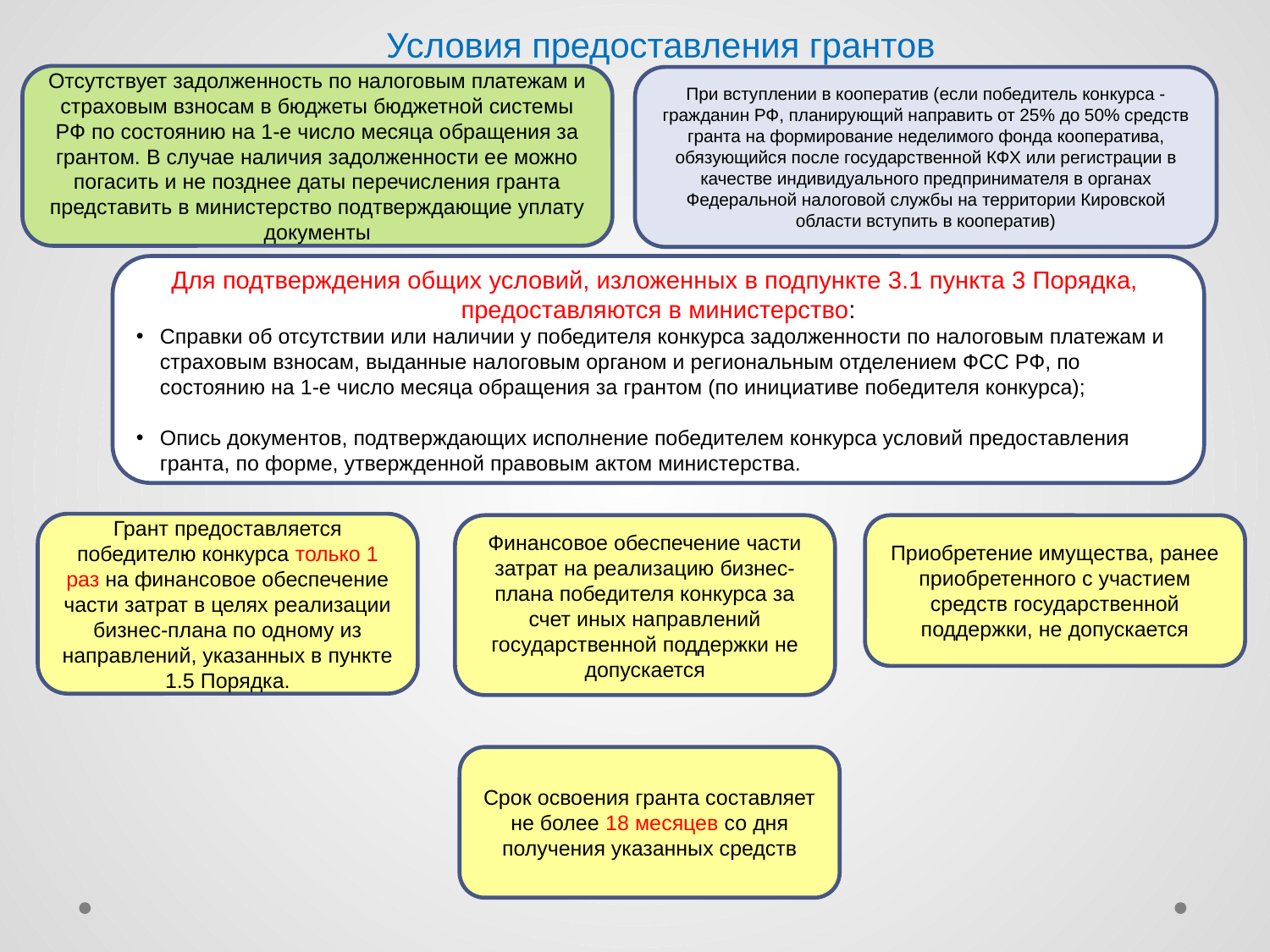

# Условия предоставления грантов
Отсутствует задолженность по налоговым платежам и страховым взносам в бюджеты бюджетной системы РФ по состоянию на 1-е число месяца обращения за грантом. В случае наличия задолженности ее можно погасить и не позднее даты перечисления гранта представить в министерство подтверждающие уплату документы
При вступлении в кооператив (если победитель конкурса - гражданин РФ, планирующий направить от 25% до 50% средств гранта на формирование неделимого фонда кооператива, обязующийся после государственной КФХ или регистрации в качестве индивидуального предпринимателя в органах Федеральной налоговой службы на территории Кировской области вступить в кооператив)

Для подтверждения общих условий, изложенных в подпункте 3.1 пункта 3 Порядка,  предоставляются в министерство:
Справки об отсутствии или наличии у победителя конкурса задолженности по налоговым платежам и страховым взносам, выданные налоговым органом и региональным отделением ФСС РФ, по состоянию на 1-е число месяца обращения за грантом (по инициативе победителя конкурса);

Опись документов, подтверждающих исполнение победителем конкурса условий предоставления гранта, по форме, утвержденной правовым актом министерства.
Грант предоставляется победителю конкурса только 1 раз на финансовое обеспечение части затрат в целях реализации бизнес-плана по одному из направлений, указанных в пункте 1.5 Порядка.
Финансовое обеспечение части затрат на реализацию бизнес-плана победителя конкурса за счет иных направлений государственной поддержки не допускается
Приобретение имущества, ранее приобретенного с участием средств государственной поддержки, не допускается
Срок освоения гранта составляет не более 18 месяцев со дня получения указанных средств